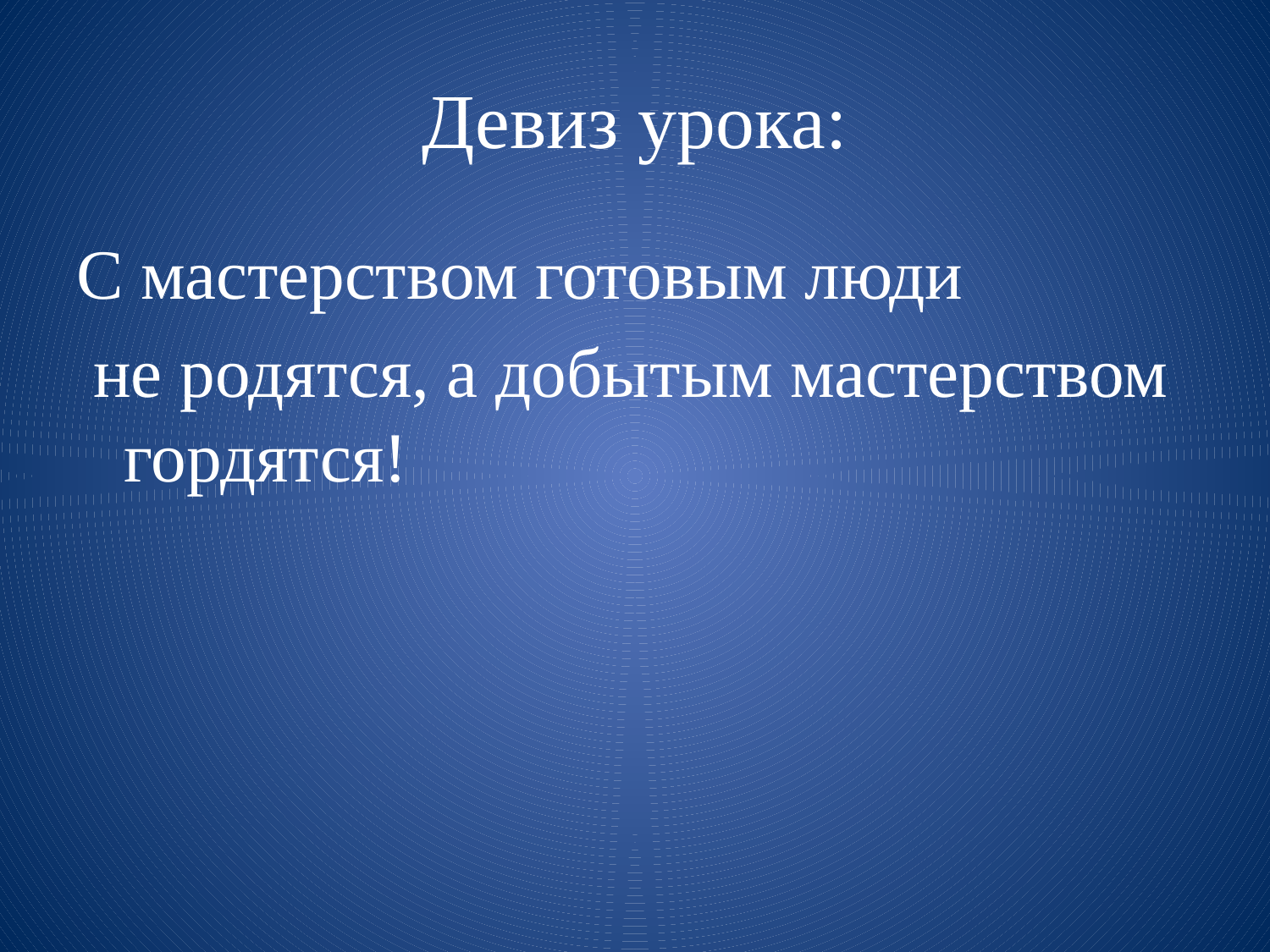

# Девиз урока:
С мастерством готовым люди
 не родятся, а добытым мастерством гордятся!